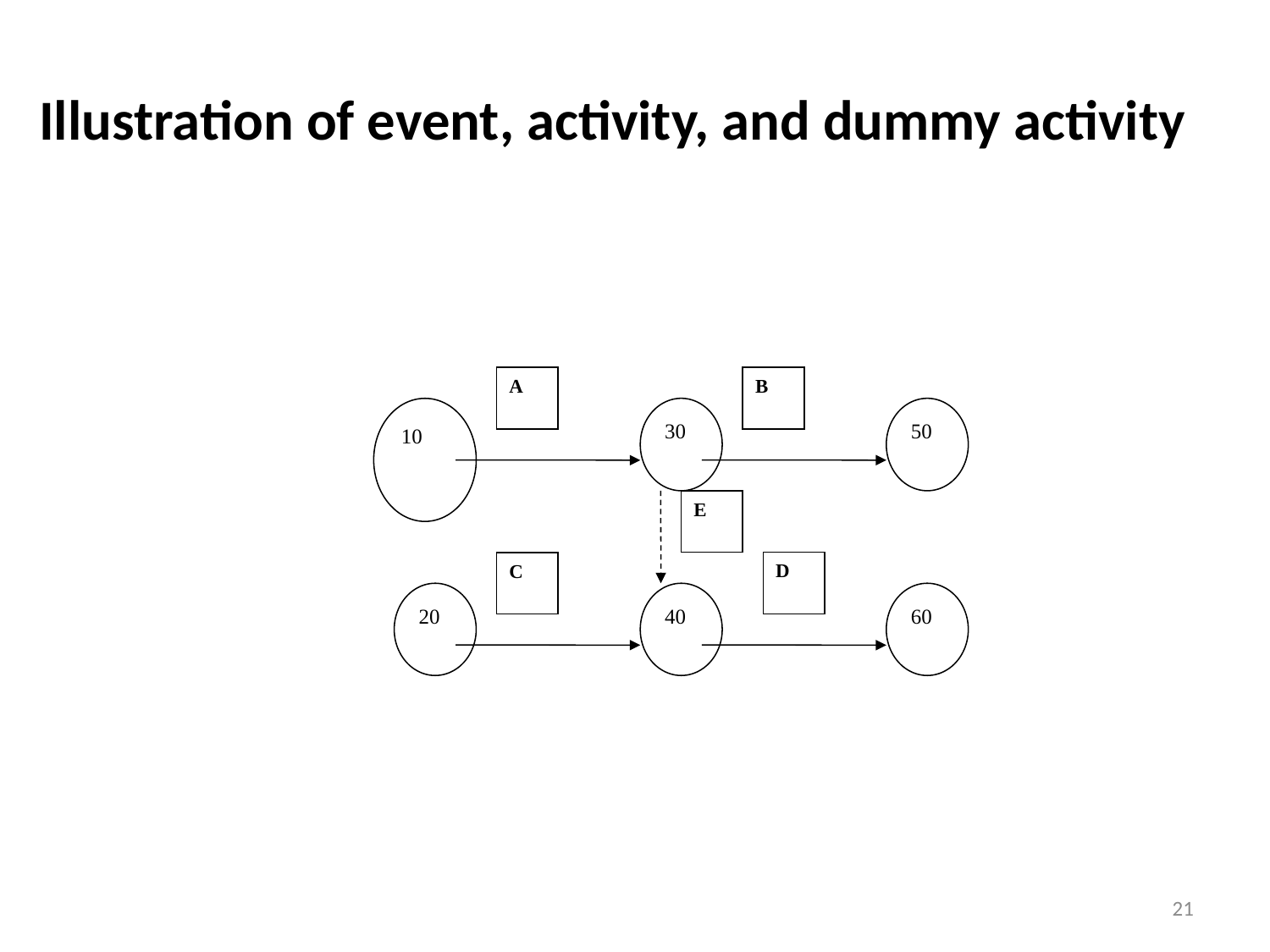

# Illustration of event, activity, and dummy activity

A
B
10
30
50

E
D
C
20
40
60

21